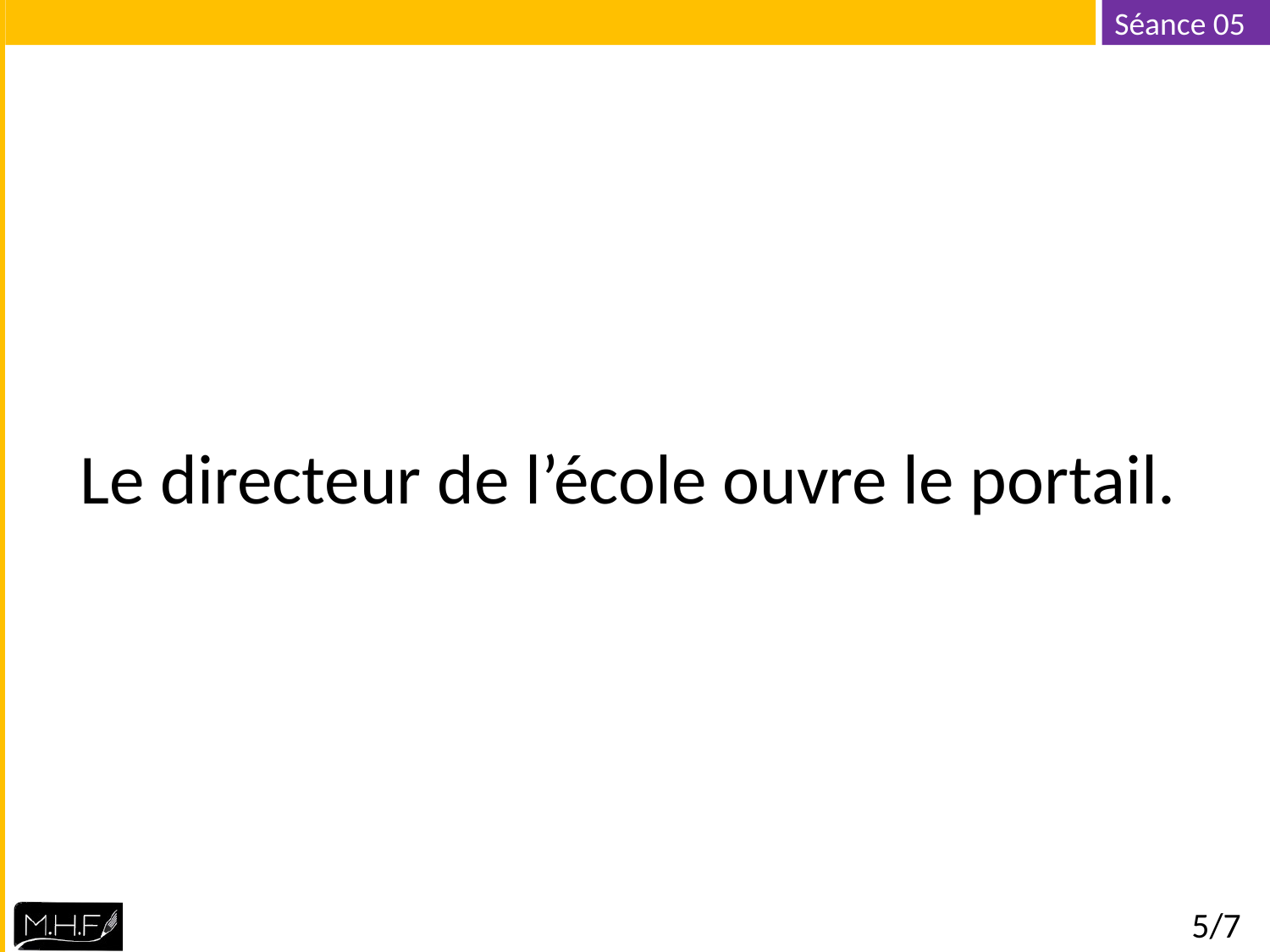

Le directeur de l’école ouvre le portail.
5/7